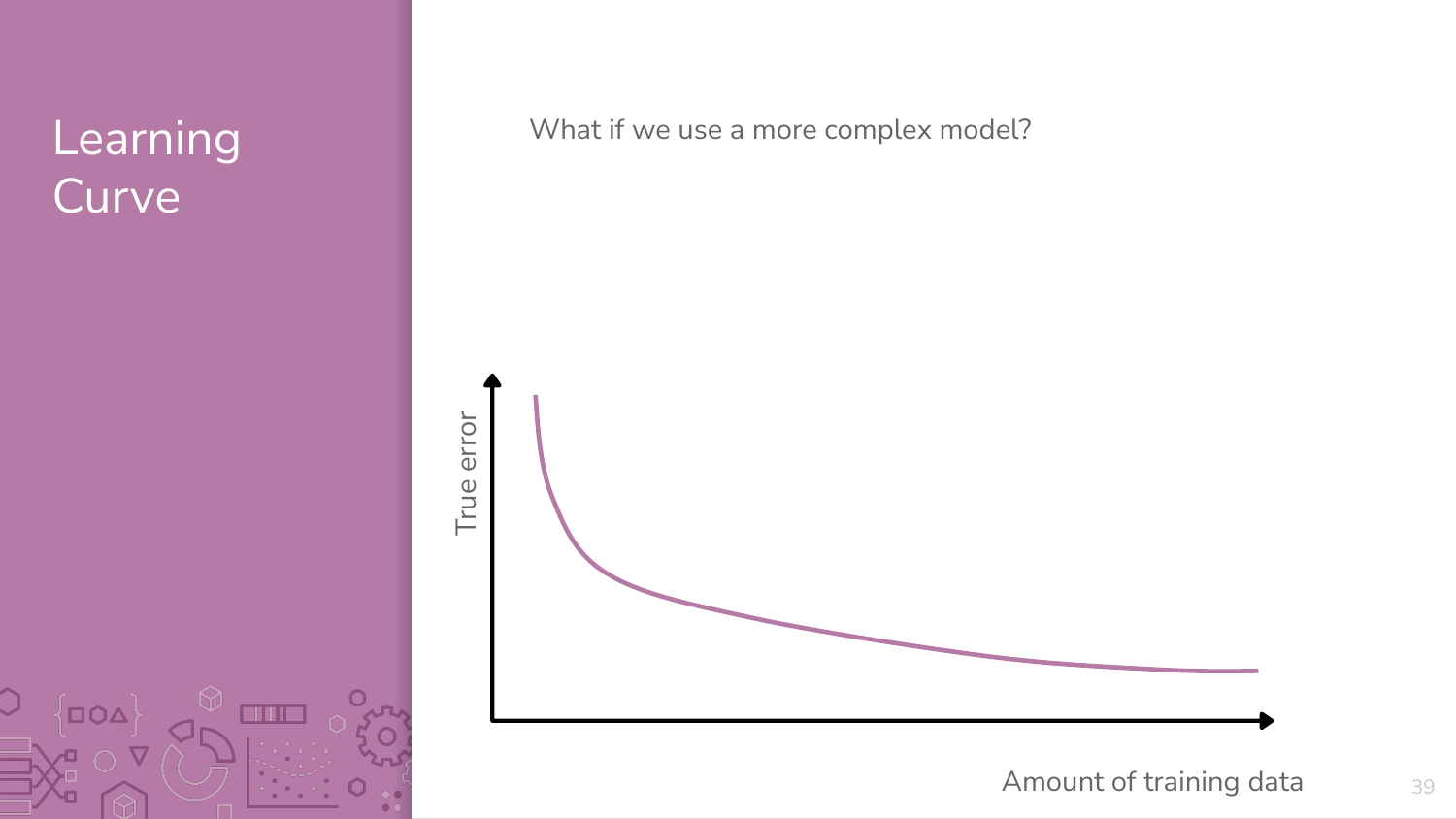

# Learning Curve
What if we use a more complex model?

True error
Amount of training data
39